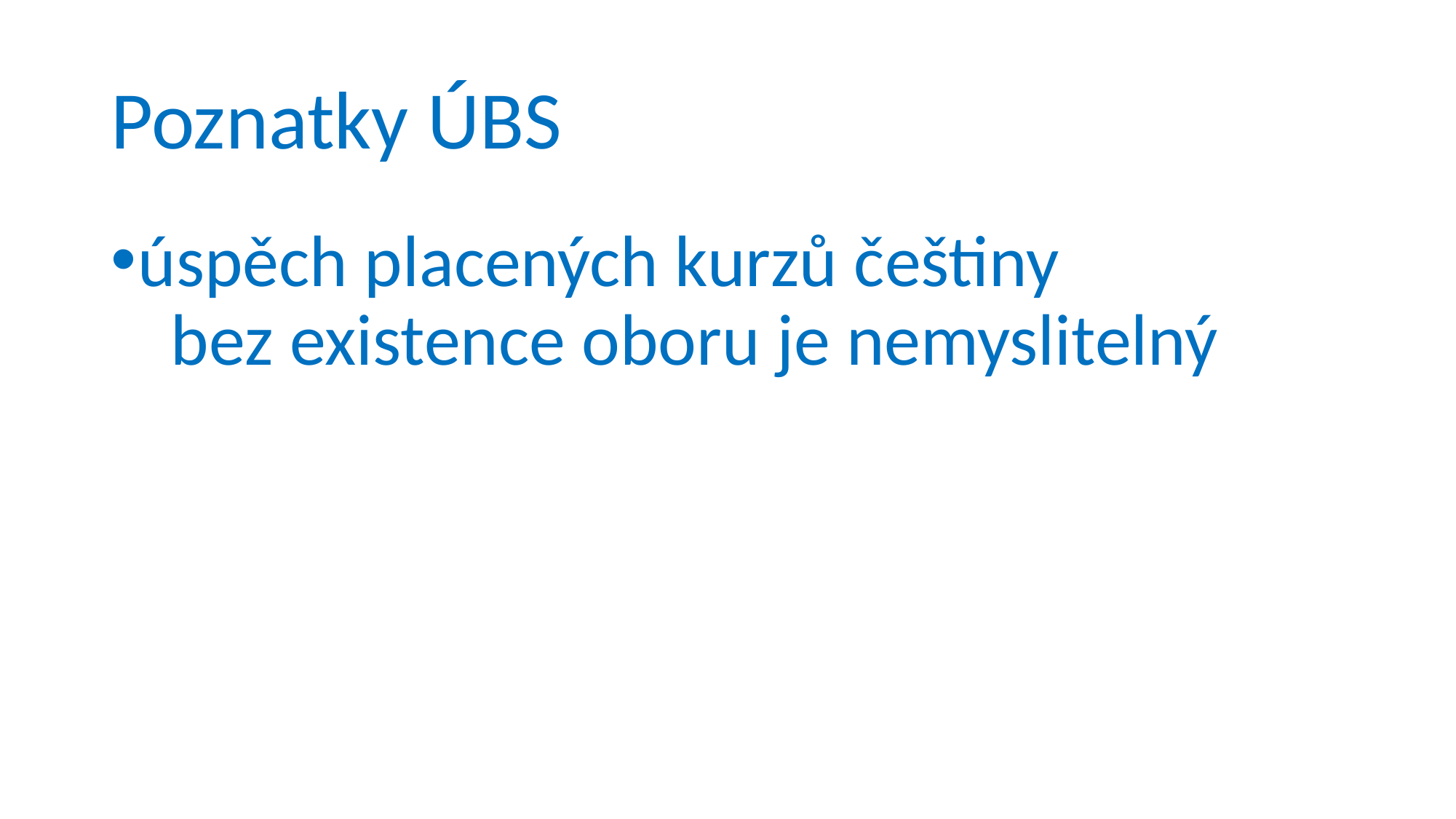

# Poznatky ÚBS
úspěch placených kurzů češtiny                    bez existence oboru je nemyslitelný